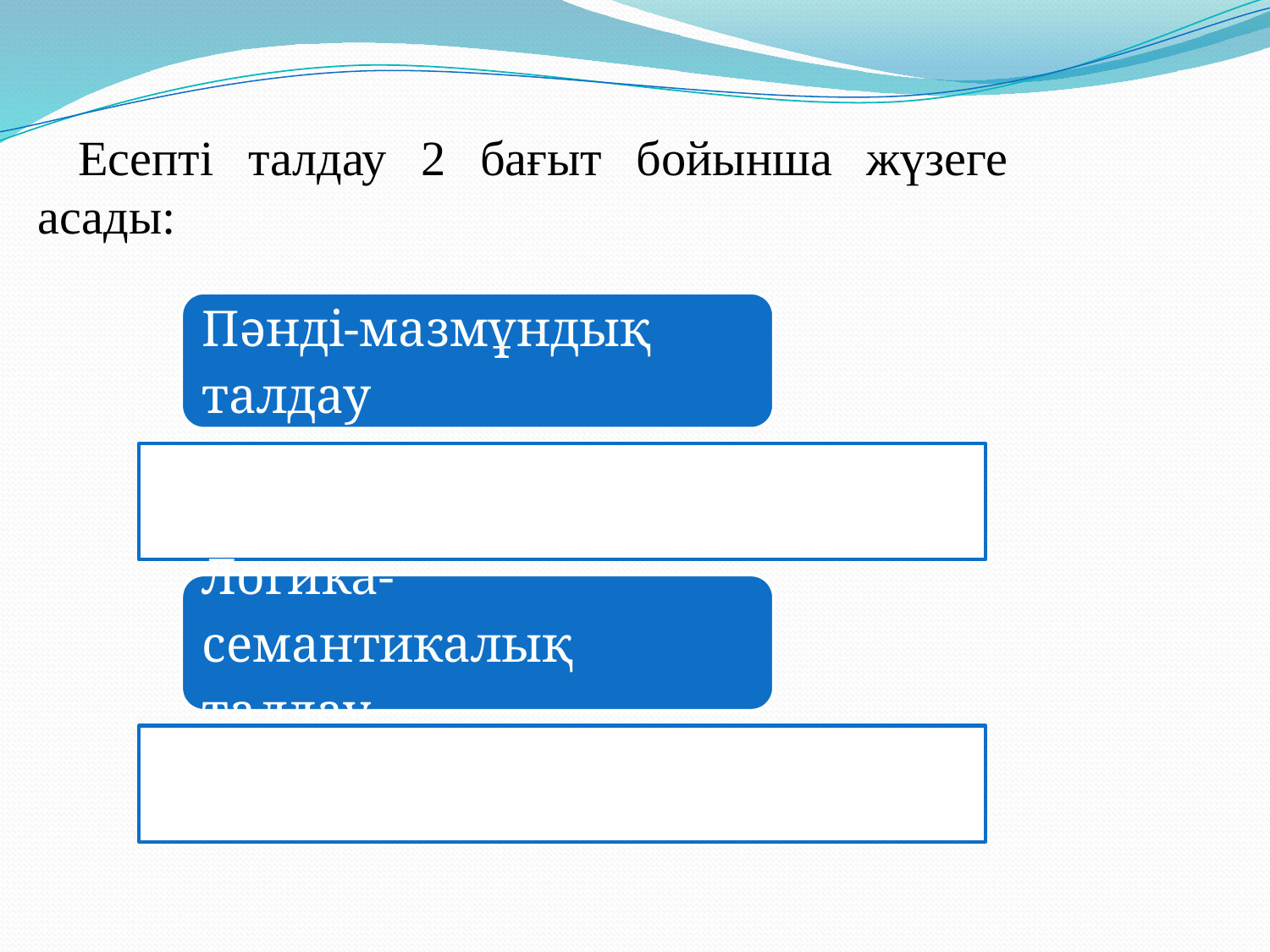

Есепті талдау 2 бағыт бойынша жүзеге асады:
Пәнді-мазмұндық талдау
Логика-семантикалық талдау